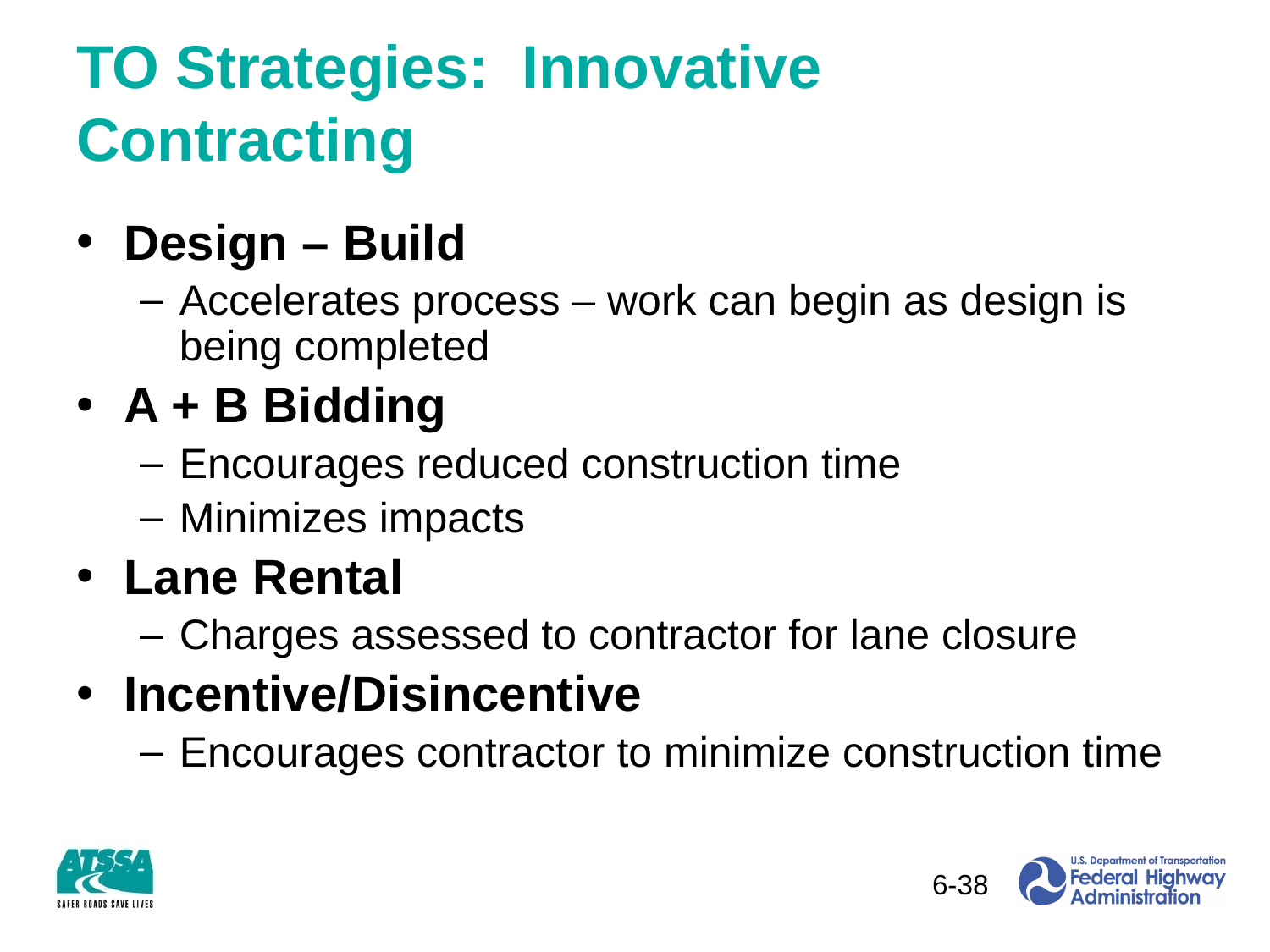

# TO Strategies:  Innovative Contracting
Design – Build
Accelerates process – work can begin as design is being completed
A + B Bidding
Encourages reduced construction time
Minimizes impacts
Lane Rental
Charges assessed to contractor for lane closure
Incentive/Disincentive
Encourages contractor to minimize construction time